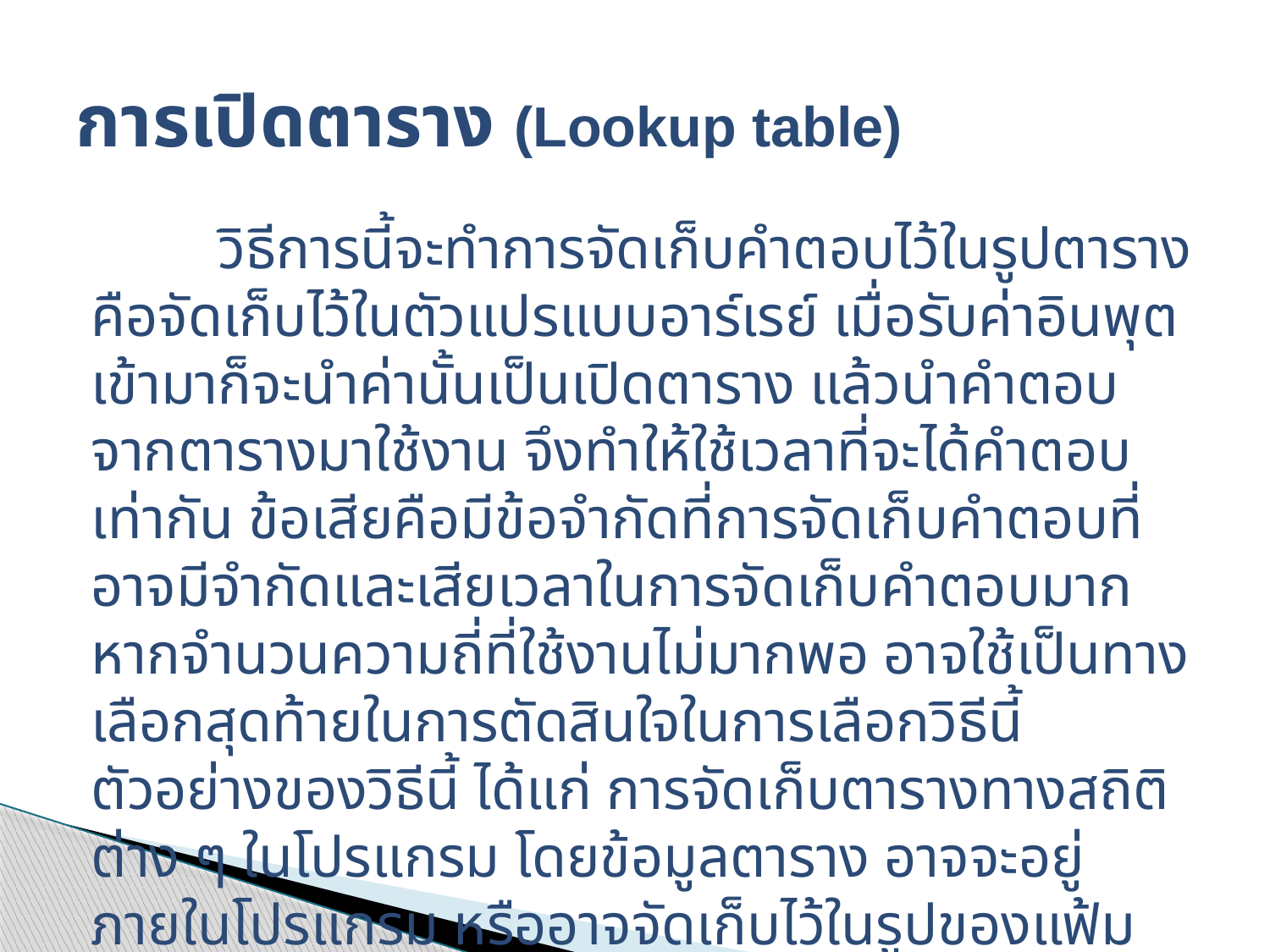

# การเปิดตาราง (Lookup table)
	วิธีการนี้จะทำการจัดเก็บคำตอบไว้ในรูปตาราง คือจัดเก็บไว้ในตัวแปรแบบอาร์เรย์ เมื่อรับค่าอินพุตเข้ามาก็จะนำค่านั้นเป็นเปิดตาราง แล้วนำคำตอบจากตารางมาใช้งาน จึงทำให้ใช้เวลาที่จะได้คำตอบเท่ากัน ข้อเสียคือมีข้อจำกัดที่การจัดเก็บคำตอบที่อาจมีจำกัดและเสียเวลาในการจัดเก็บคำตอบมาก หากจำนวนความถี่ที่ใช้งานไม่มากพอ อาจใช้เป็นทางเลือกสุดท้ายในการตัดสินใจในการเลือกวิธีนี้ ตัวอย่างของวิธีนี้ ได้แก่ การจัดเก็บตารางทางสถิติต่าง ๆ ในโปรแกรม โดยข้อมูลตาราง อาจจะอยู่ภายในโปรแกรม หรืออาจจัดเก็บไว้ในรูปของแฟ้มข้อมูลก็ได้ ซึ่งวิธีหลังจะค่อนข้างสะดวกกว่า เป็นวิธีที่นิยมใช้กับโปรแกรมตารางคำนวณเป็นส่วนใหญ่